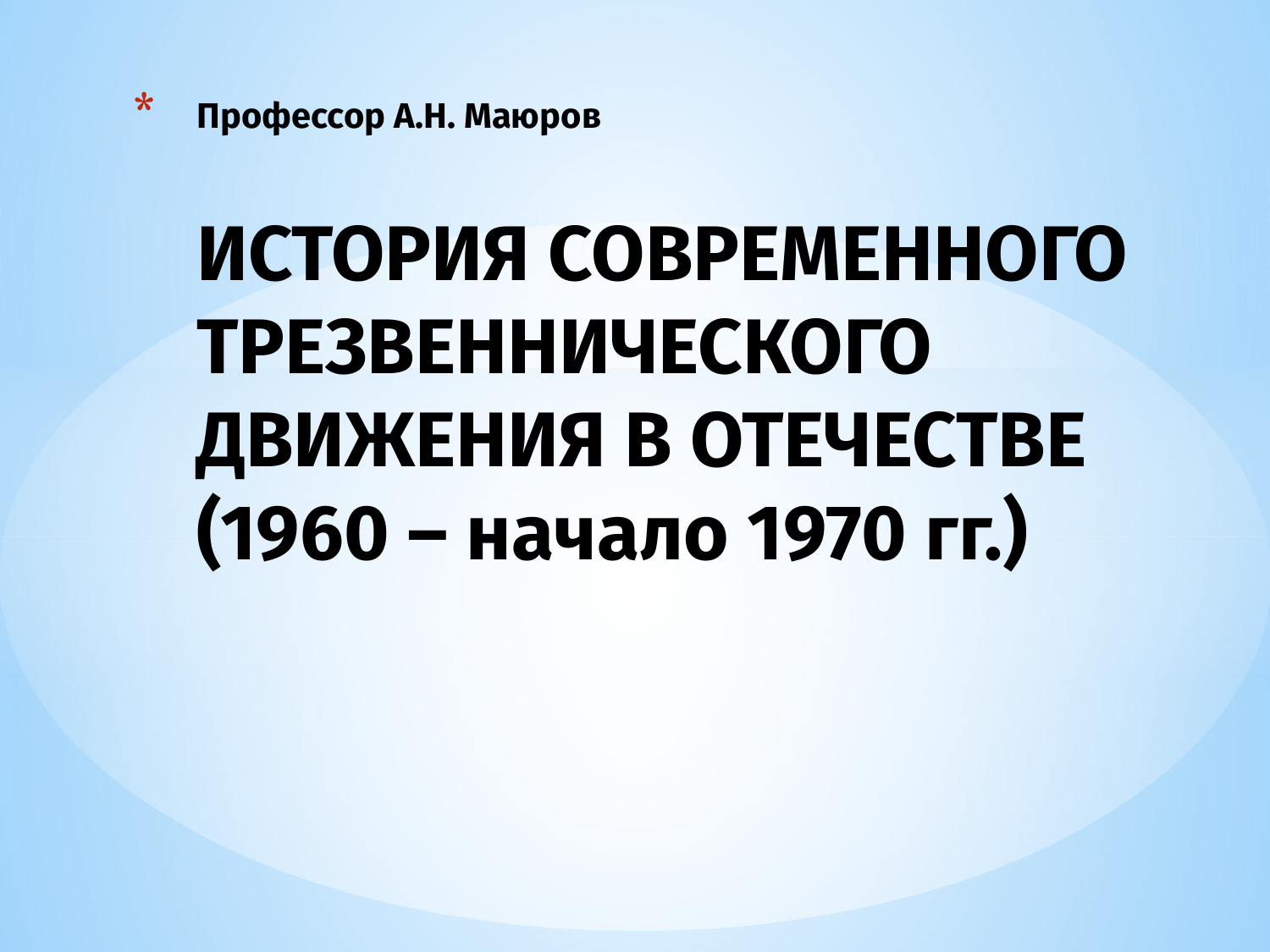

# Профессор А.Н. Маюров ИСТОРИЯ СОВРЕМЕННОГО ТРЕЗВЕННИЧЕСКОГО ДВИЖЕНИЯ В ОТЕЧЕСТВЕ (1960 – начало 1970 гг.)